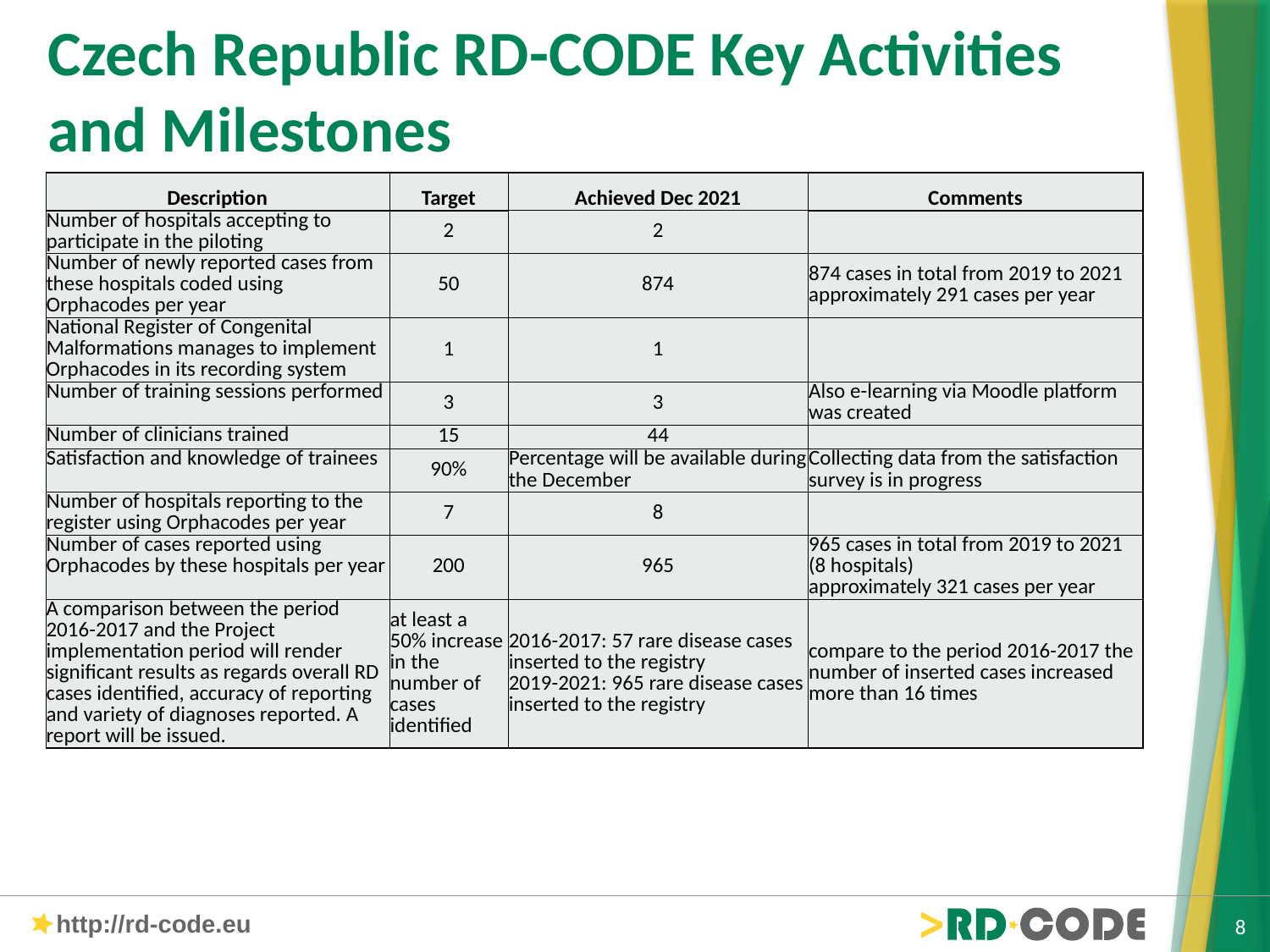

# Czech Republic RD-CODE Key Activities and Milestones
| Description | Target | Achieved Dec 2021 | Comments |
| --- | --- | --- | --- |
| Number of hospitals accepting to participate in the piloting | 2 | 2 |  |
| Number of newly reported cases from these hospitals coded using Orphacodes per year | 50 | 874 | 874 cases in total from 2019 to 2021 approximately 291 cases per year |
| National Register of Congenital Malformations manages to implement Orphacodes in its recording system | 1 | 1 |  |
| Number of training sessions performed | 3 | 3 | Also e-learning via Moodle platform was created |
| Number of clinicians trained | 15 | 44 |  |
| Satisfaction and knowledge of trainees | 90% | Percentage will be available during the December | Collecting data from the satisfaction survey is in progress |
| Number of hospitals reporting to the register using Orphacodes per year | 7 | 8 |  |
| Number of cases reported using Orphacodes by these hospitals per year | 200 | 965 | 965 cases in total from 2019 to 2021 (8 hospitals) approximately 321 cases per year |
| A comparison between the period 2016-2017 and the Project implementation period will render significant results as regards overall RD cases identified, accuracy of reporting and variety of diagnoses reported. A report will be issued. | at least a 50% increase in the number of cases identified | 2016-2017: 57 rare disease cases inserted to the registry 2019-2021: 965 rare disease cases inserted to the registry | compare to the period 2016-2017 the number of inserted cases increased more than 16 times |
8